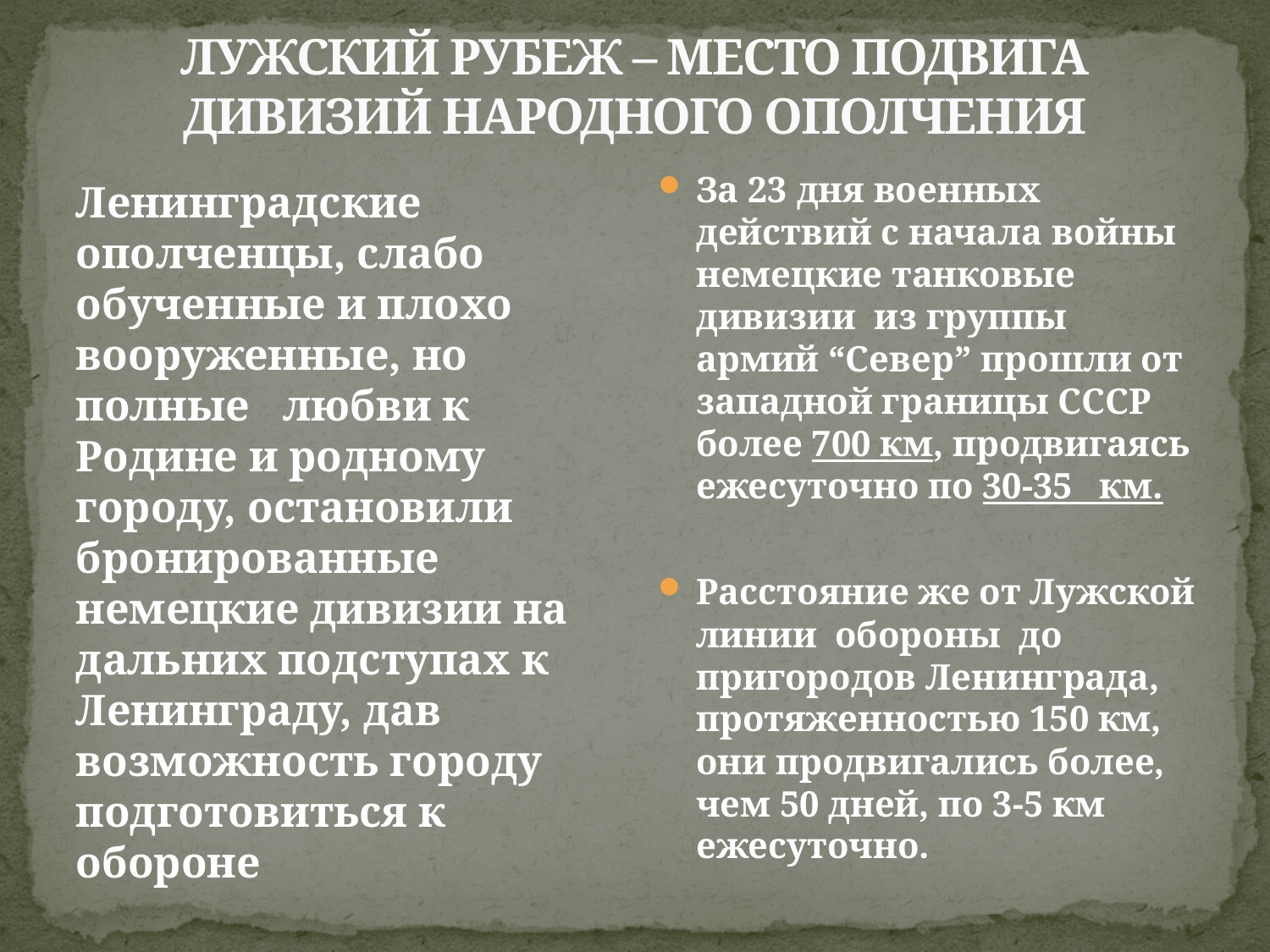

# ЛУЖСКИЙ РУБЕЖ – МЕСТО ПОДВИГА ДИВИЗИЙ НАРОДНОГО ОПОЛЧЕНИЯ
За 23 дня военных действий с начала войны немецкие танковые дивизии  из группы  армий “Север” прошли от западной границы СССР более 700 км, продвигаясь ежесуточно по 30-35   км.

Расстояние же от Лужской линии  обороны  до пригородов Ленинграда, протяженностью 150 км, они продвигались более, чем 50 дней, по 3-5 км ежесуточно.

Ленинградские ополченцы, слабо обученные и плохо вооруженные, но полные   любви к Родине и родному городу, остановили бронированные немецкие дивизии на дальних подступах к Ленинграду, дав возможность городу подготовиться к обороне